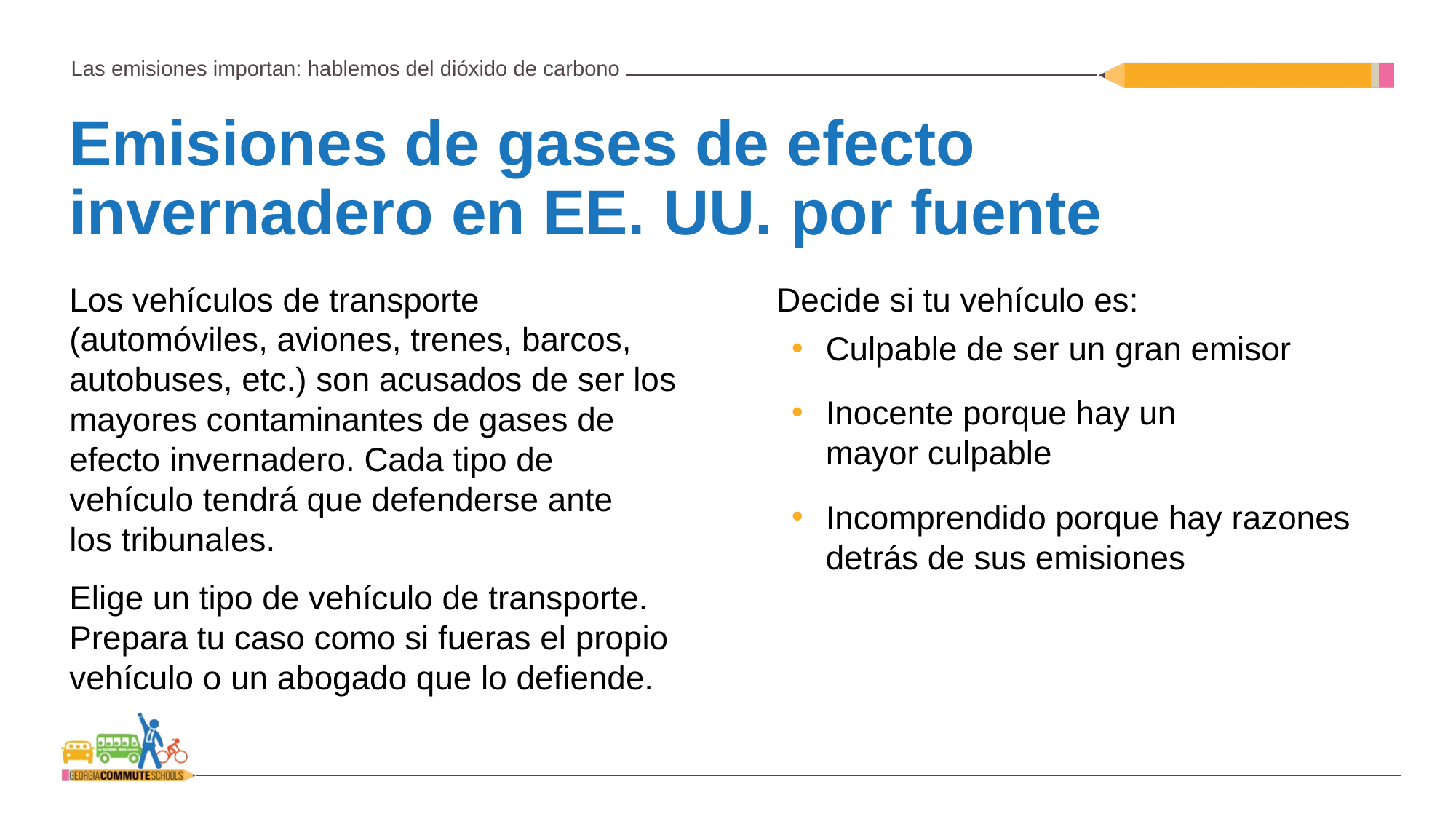

# Emisiones de gases de efecto invernadero en EE. UU. por fuente
Los vehículos de transporte (automóviles, aviones, trenes, barcos, autobuses, etc.) son acusados de ser los mayores contaminantes de gases de efecto invernadero. Cada tipo de vehículo tendrá que defenderse ante
los tribunales.
Elige un tipo de vehículo de transporte. Prepara tu caso como si fueras el propio vehículo o un abogado que lo defiende.
Decide si tu vehículo es:
Culpable de ser un gran emisor
Inocente porque hay un
mayor culpable
Incomprendido porque hay razones detrás de sus emisiones